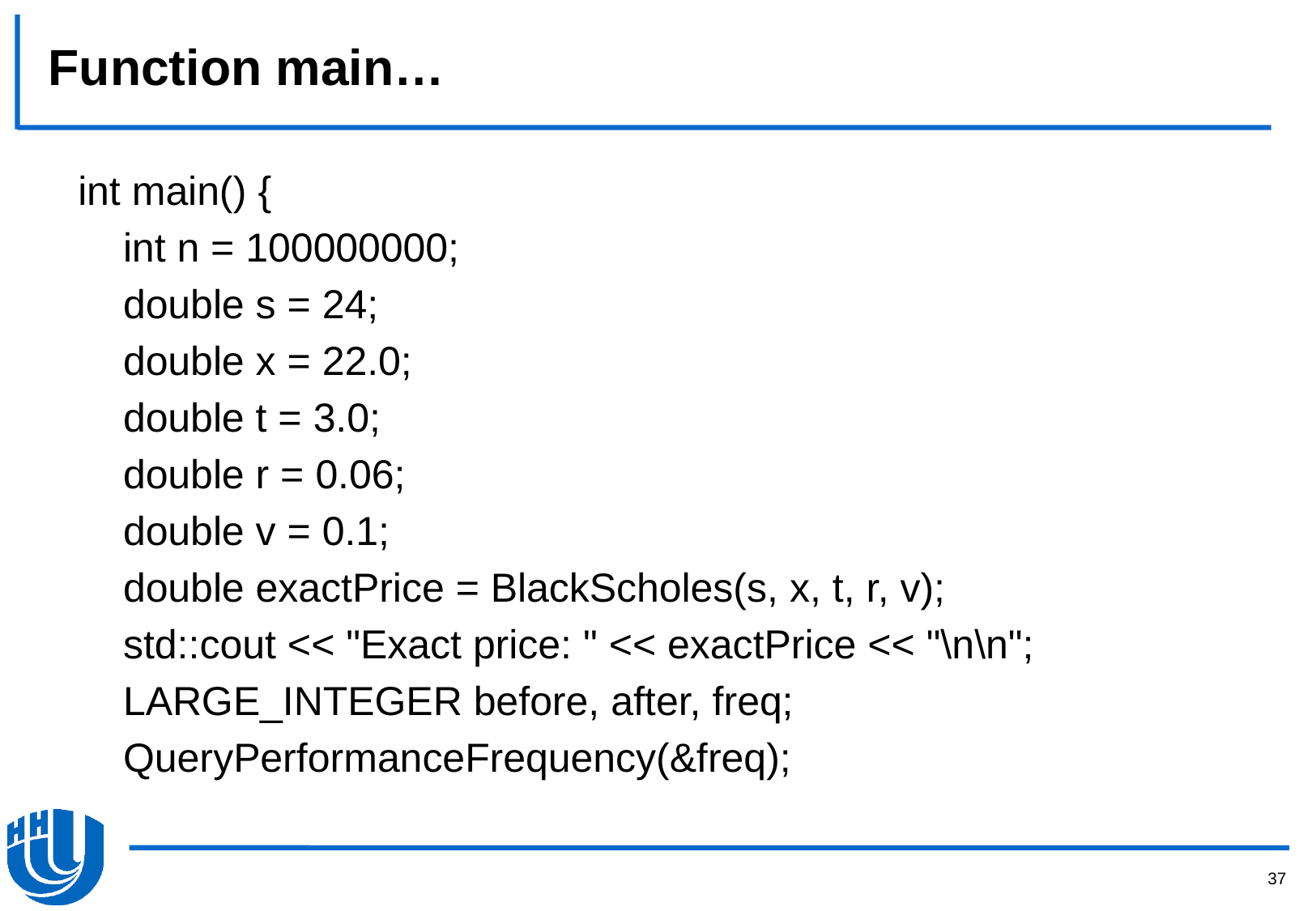

# Function main…
int main() {
    int n = 100000000;
    double s = 24;
    double x = 22.0;
    double t = 3.0;
    double r = 0.06;
    double v = 0.1;
    double exactPrice = BlackScholes(s, x, t, r, v);
    std::cout << "Exact price: " << exactPrice << "\n\n";
    LARGE_INTEGER before, after, freq;
    QueryPerformanceFrequency(&freq);
37